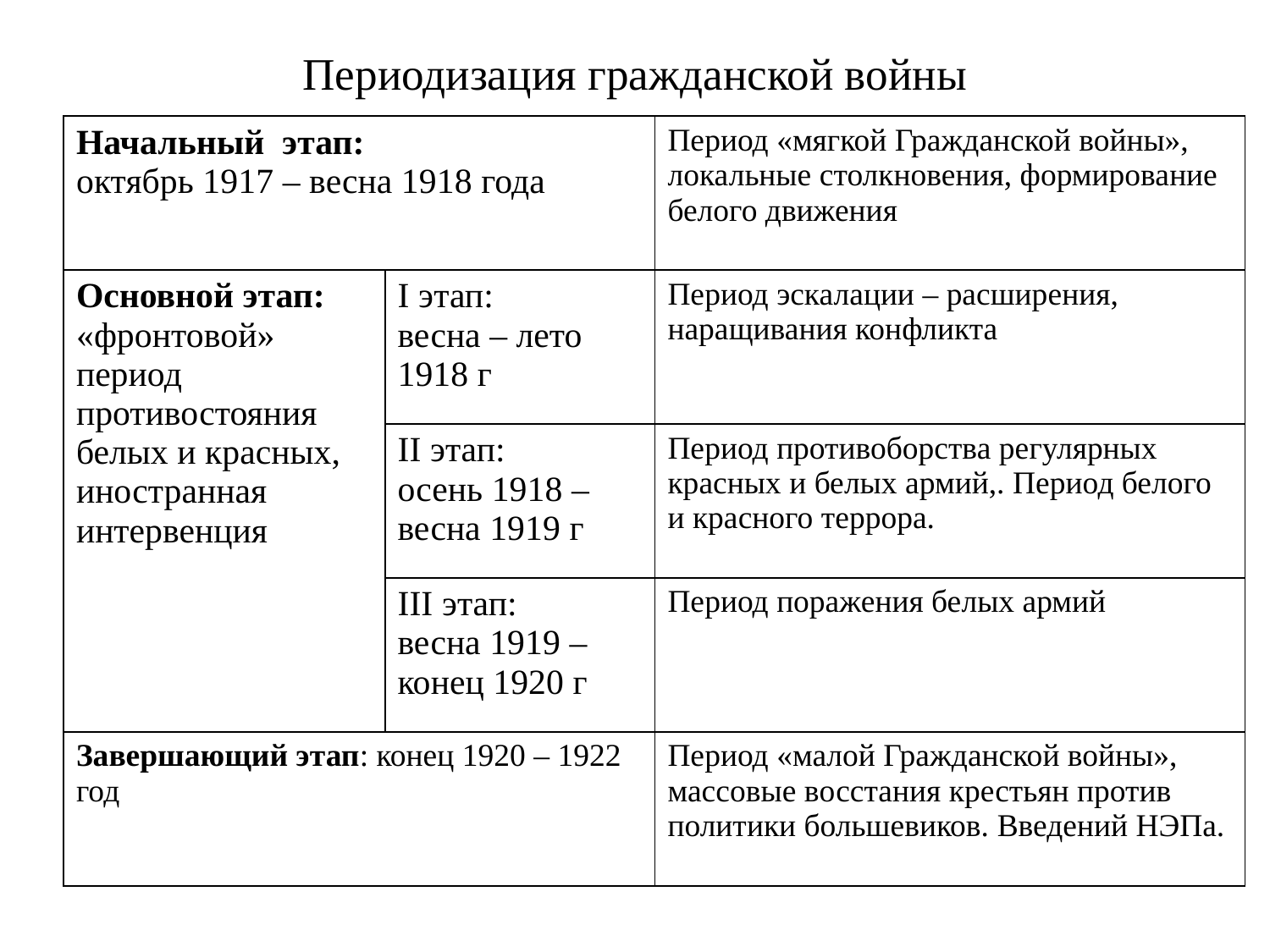

# Периодизация гражданской войны
| Начальный этап: октябрь 1917 – весна 1918 года |  | Период «мягкой Гражданской войны», локальные столкновения, формирование белого движения |
| --- | --- | --- |
| Основной этап: «фронтовой» период противостояния белых и красных, иностранная интервенция | I этап: весна – лето 1918 г | Период эскалации – расширения, наращивания конфликта |
|  | II этап: осень 1918 – весна 1919 г | Период противоборства регулярных красных и белых армий,. Период белого и красного террора. |
|  | III этап: весна 1919 – конец 1920 г | Период поражения белых армий |
| Завершающий этап: конец 1920 – 1922 год |  | Период «малой Гражданской войны», массовые восстания крестьян против политики большевиков. Введений НЭПа. |